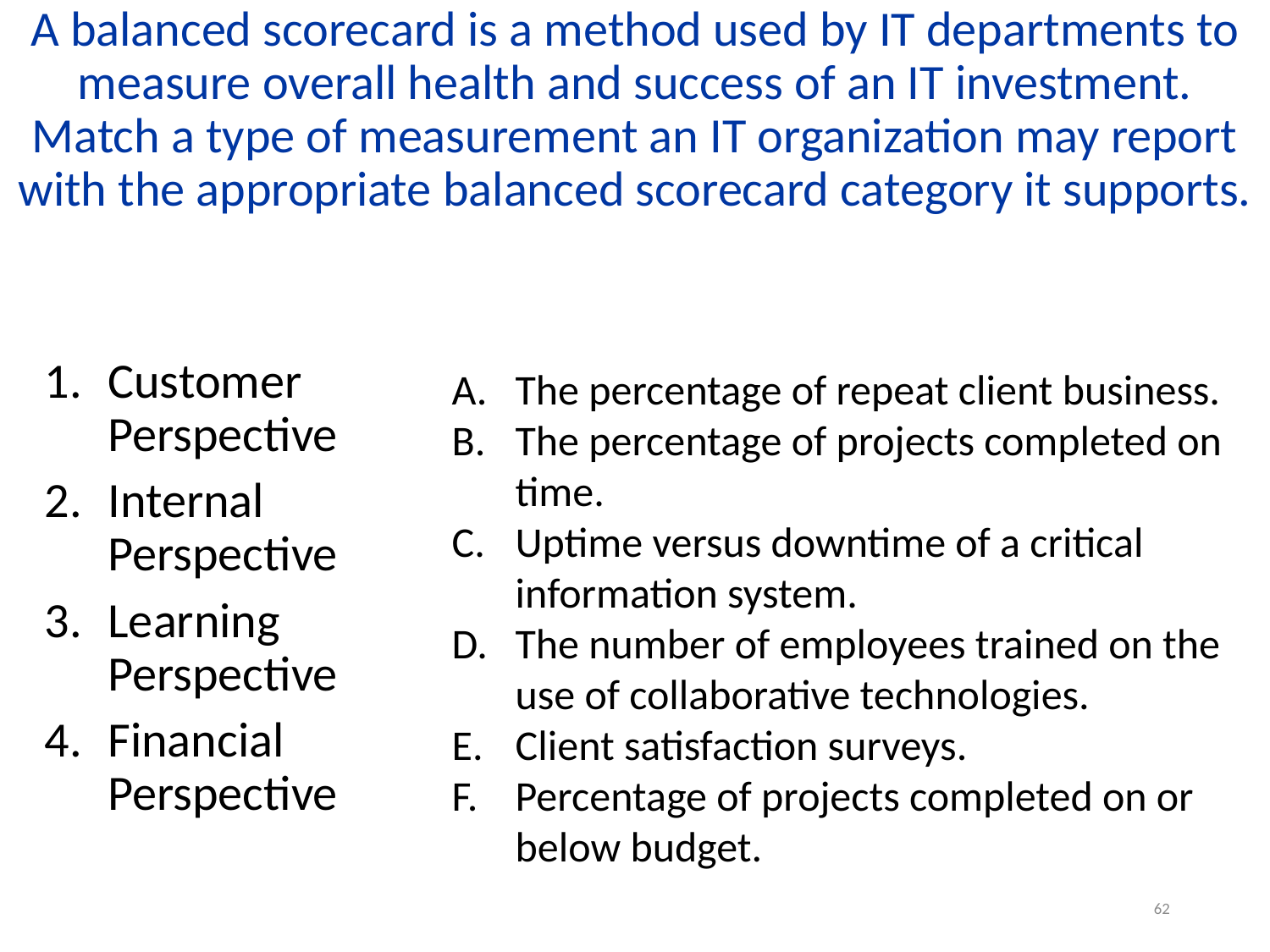

A balanced scorecard is a method used by IT departments to measure overall health and success of an IT investment. Match a type of measurement an IT organization may report with the appropriate balanced scorecard category it supports.
Customer Perspective
Internal Perspective
Learning Perspective
Financial Perspective
The percentage of repeat client business.
The percentage of projects completed on time.
Uptime versus downtime of a critical information system.
The number of employees trained on the use of collaborative technologies.
Client satisfaction surveys.
Percentage of projects completed on or below budget.
62